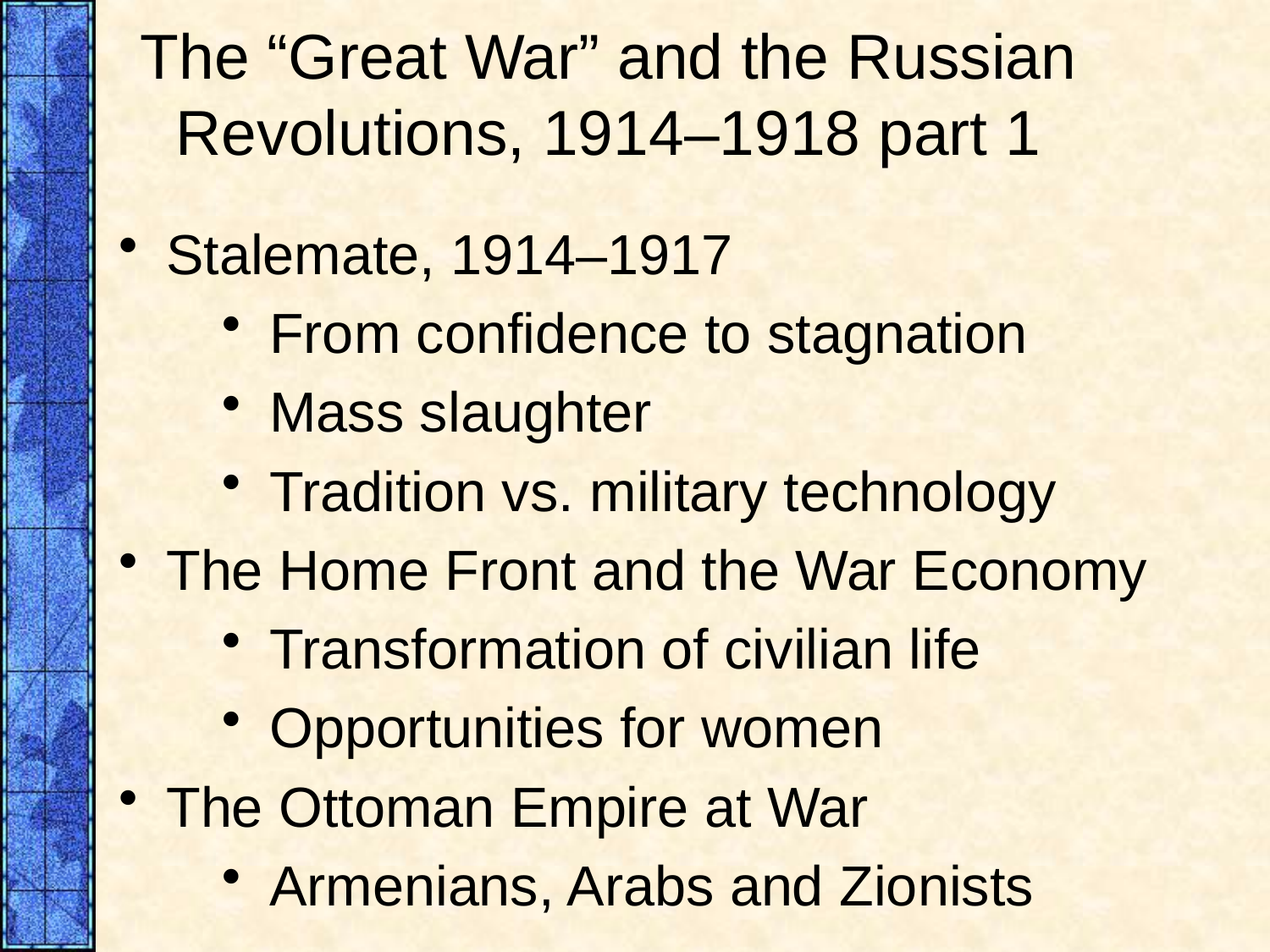

# The “Great War” and the Russian Revolutions, 1914–1918 part 1
Stalemate, 1914–1917
From confidence to stagnation
Mass slaughter
Tradition vs. military technology
The Home Front and the War Economy
Transformation of civilian life
Opportunities for women
The Ottoman Empire at War
Armenians, Arabs and Zionists